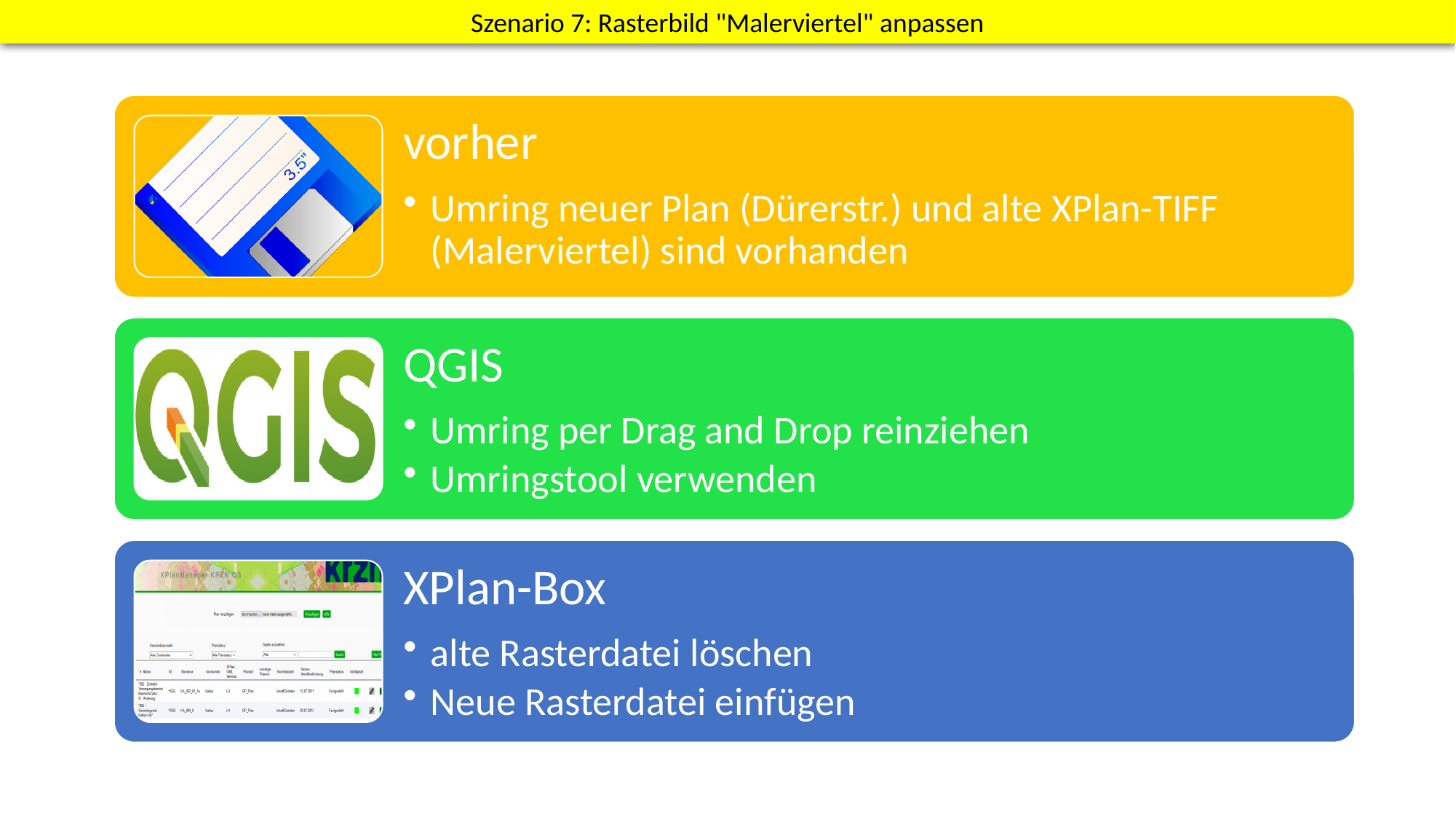

Szenario 7: Rasterbild "Malerviertel" anpassen
vorher
Umring neuer Plan (Dürerstr.) und alte XPlan-TIFF (Malerviertel) sind vorhanden
QGIS
Umring per Drag and Drop reinziehen
Umringstool verwenden
XPlan-Box
alte Rasterdatei löschen
Neue Rasterdatei einfügen